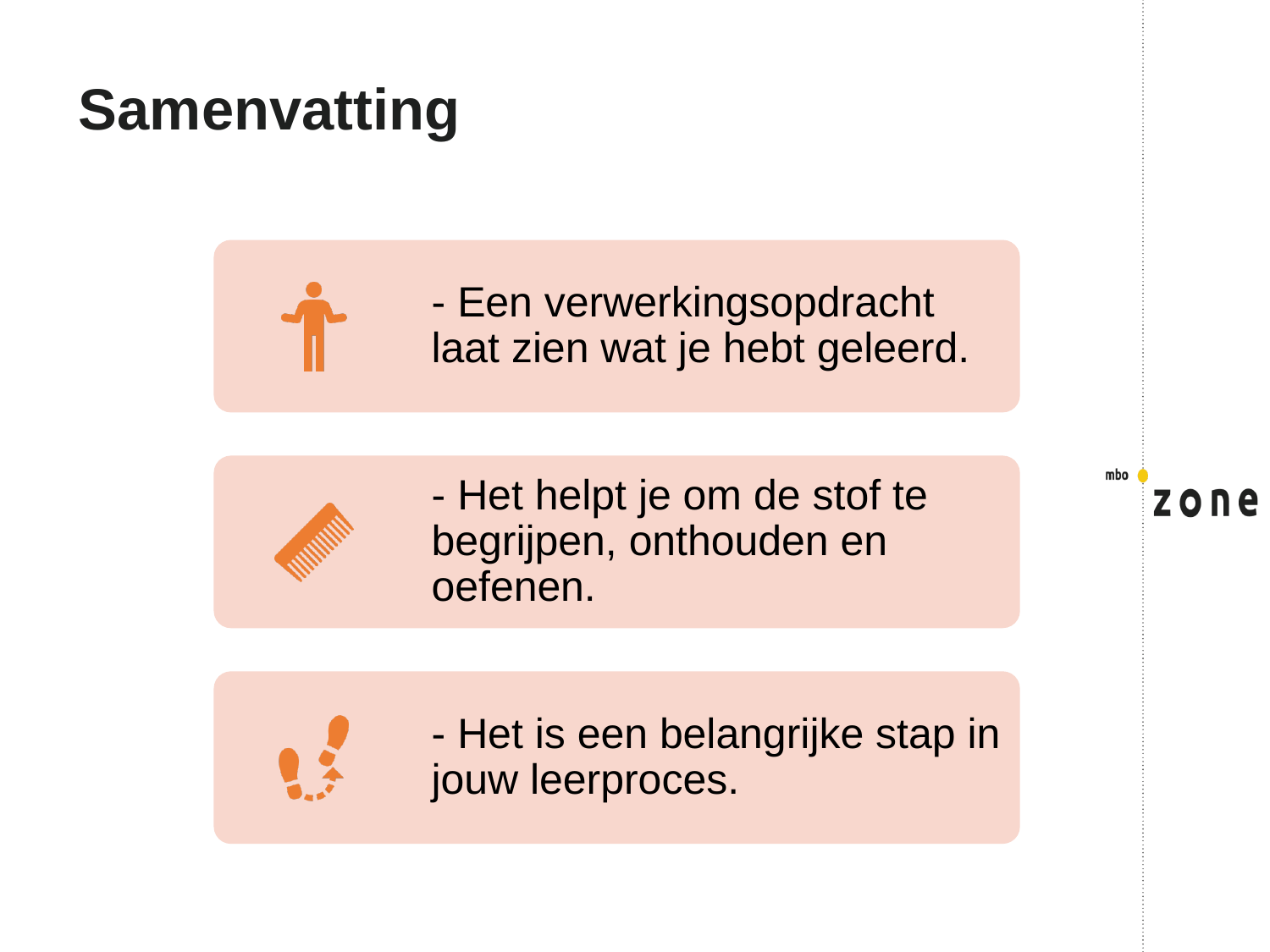

# Samenvatting
- Een verwerkingsopdracht laat zien wat je hebt geleerd.
- Het helpt je om de stof te begrijpen, onthouden en oefenen.
- Het is een belangrijke stap in jouw leerproces.